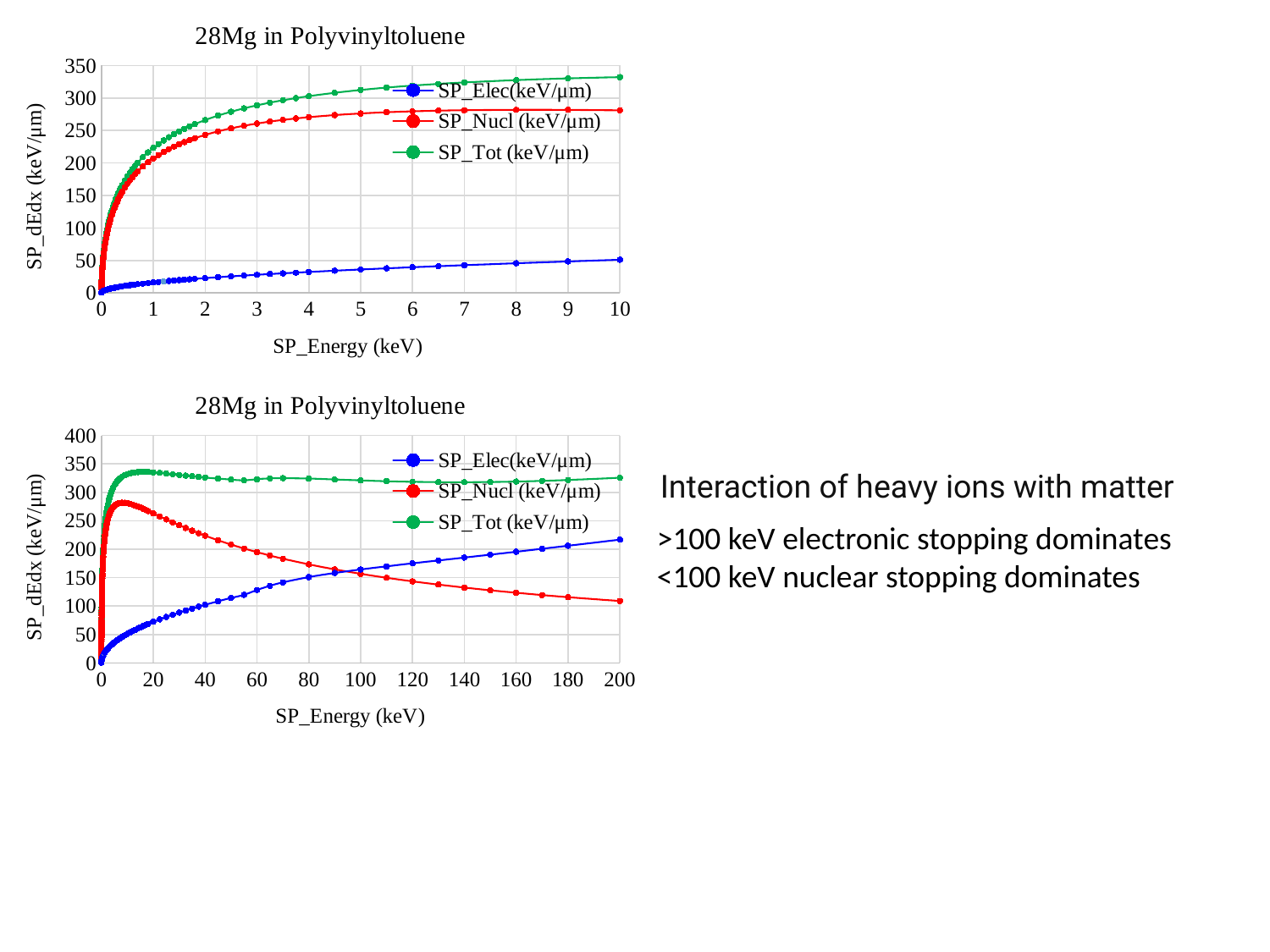

### Chart: 28Mg in Polyvinyltoluene

| Category | SP_Elec(keV/μm) | SP_Nucl (keV/μm) | SP_Tot (keV/μm) |
|---|---|---|---|

### Chart: 28Mg in Polyvinyltoluene

| Category | SP_Elec(keV/μm) | SP_Nucl (keV/μm) | SP_Tot (keV/μm) |
|---|---|---|---|
Interaction of heavy ions with matter
>100 keV electronic stopping dominates
<100 keV nuclear stopping dominates